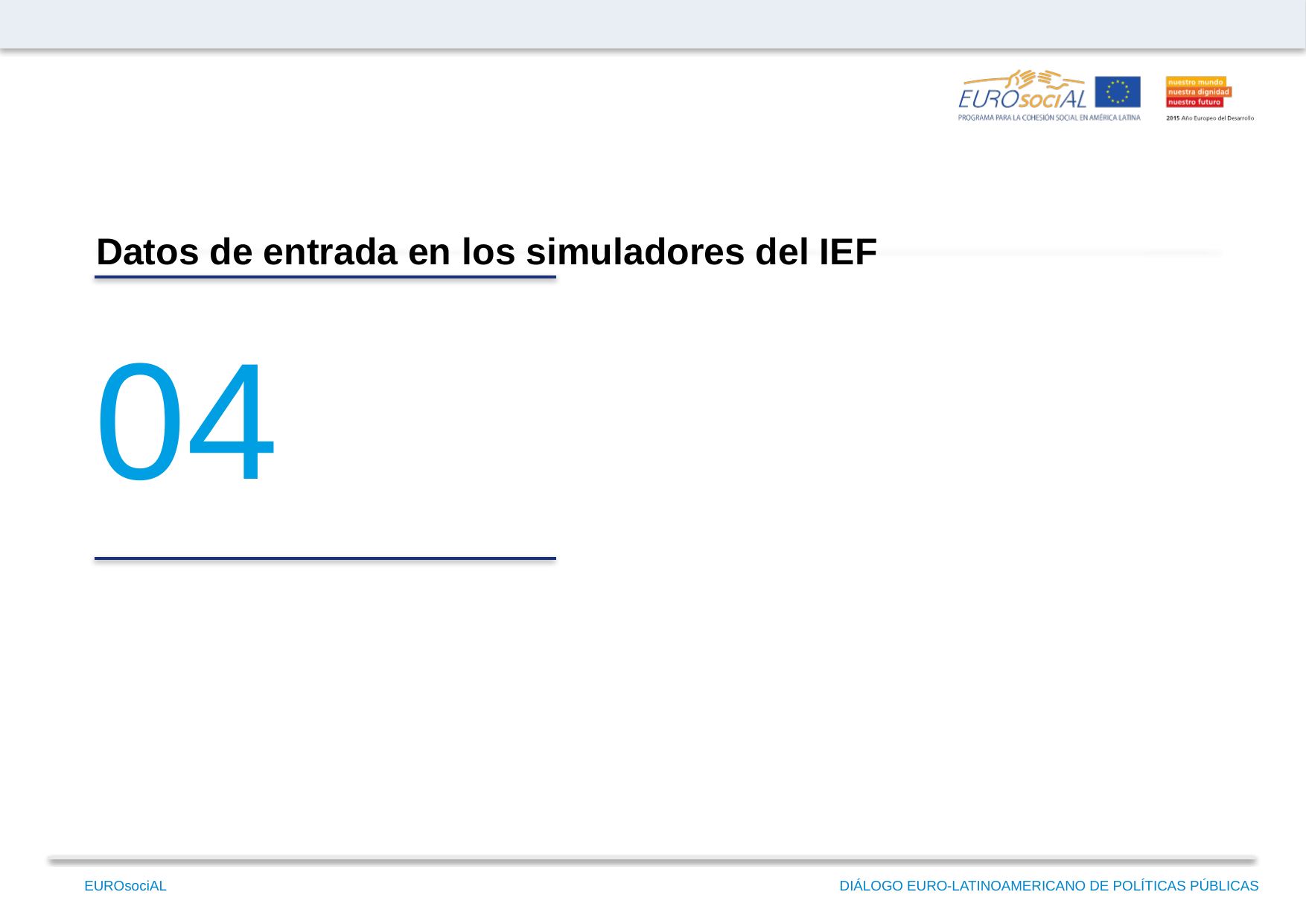

Datos de entrada en los simuladores del IEF
04